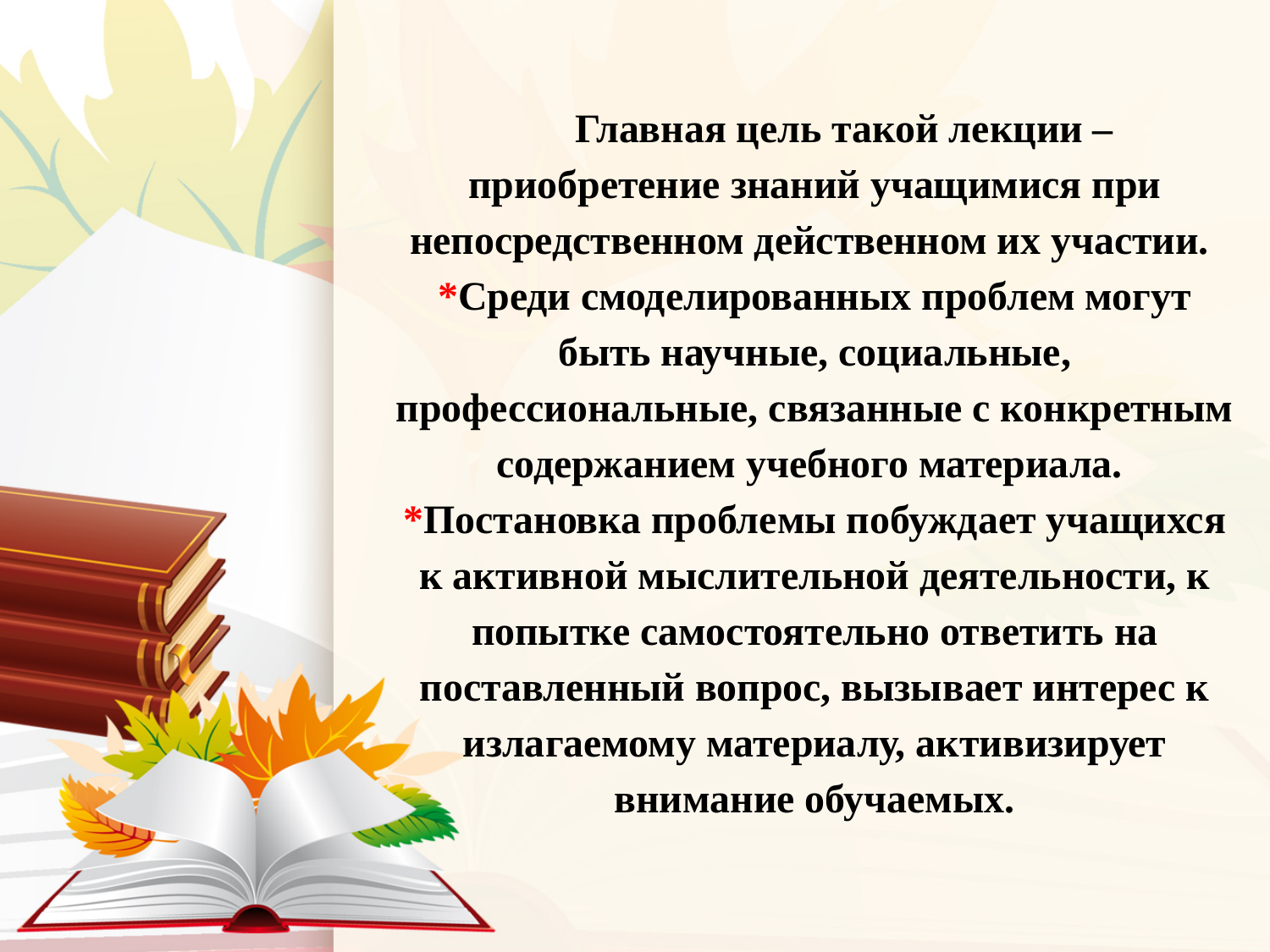

# Главная цель такой лекции – приобретение знаний учащимися при непосредственном действенном их участии. *Среди смоделированных проблем могут быть научные, социальные, профессиональные, связанные с конкретным содержанием учебного материала. *Постановка проблемы побуждает учащихся к активной мыслительной деятельности, к попытке самостоятельно ответить на поставленный вопрос, вызывает интерес к излагаемому материалу, активизирует внимание обучаемых.